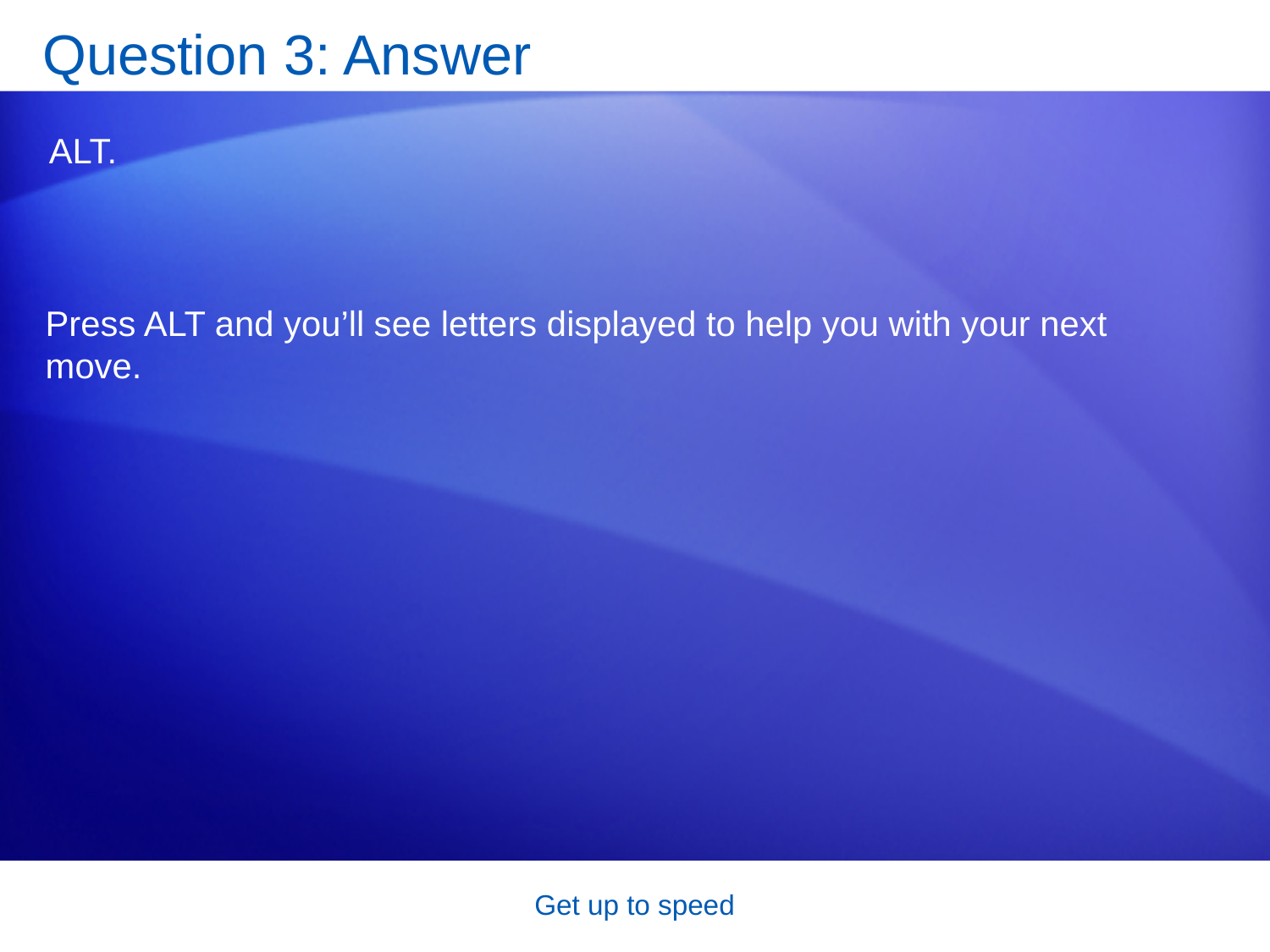

# Question 3: Answer
ALT.
Press ALT and you’ll see letters displayed to help you with your next move.
Get up to speed